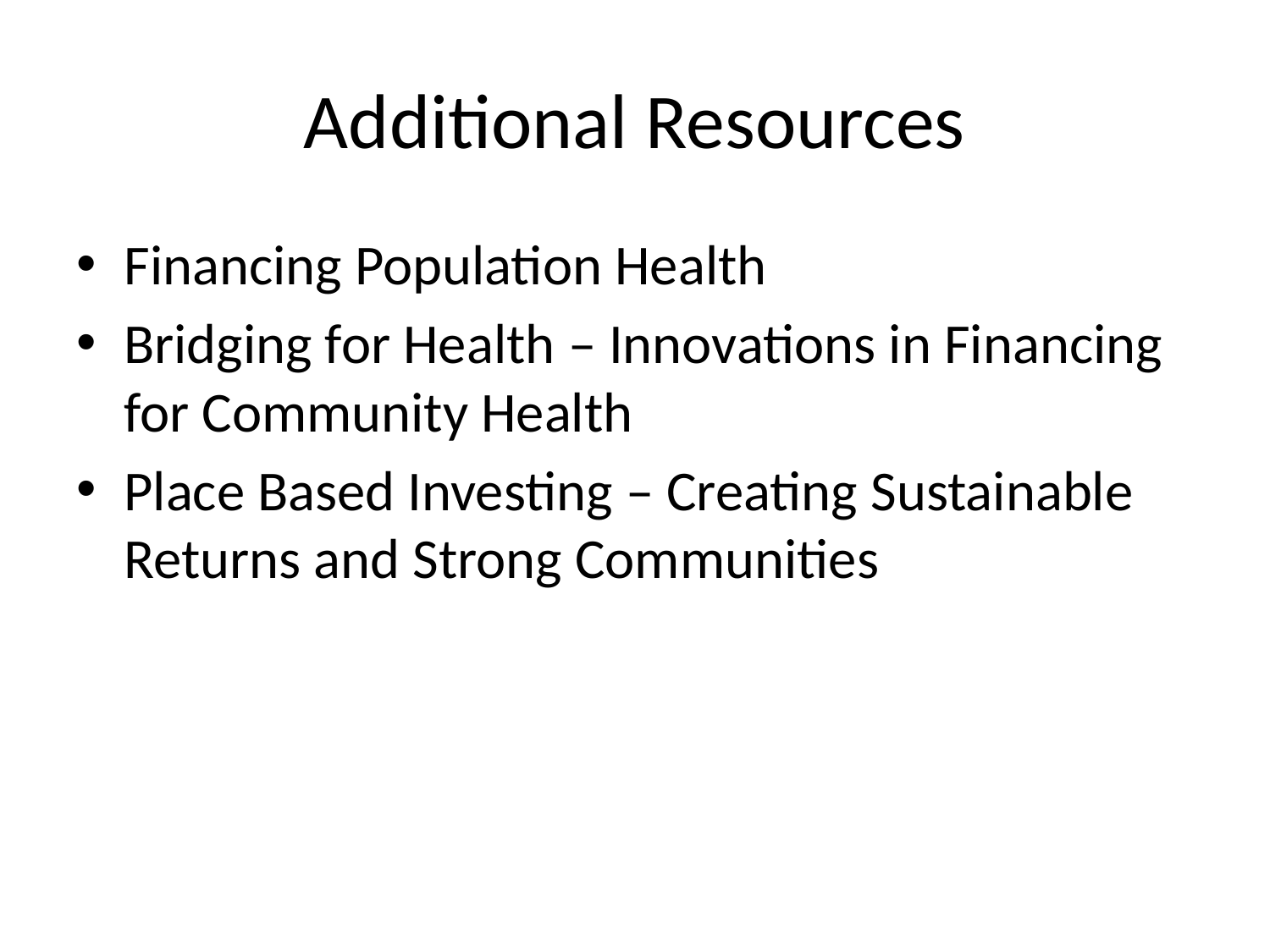

# Additional Resources
Financing Population Health
Bridging for Health – Innovations in Financing for Community Health
Place Based Investing – Creating Sustainable Returns and Strong Communities